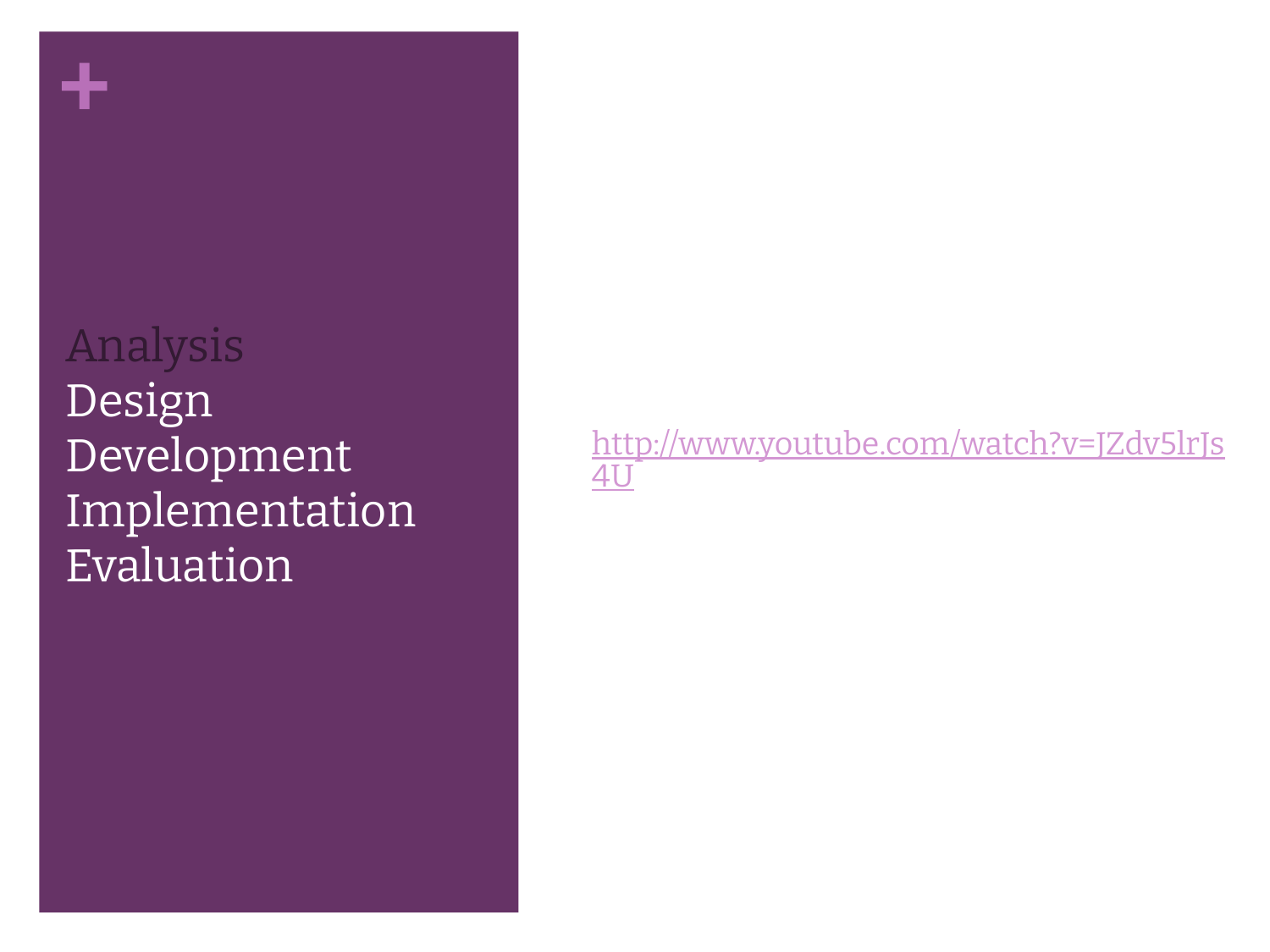

# Analysis Design Development Implementation Evaluation

http://www.youtube.com/watch?v=JZdv5lrJs4U